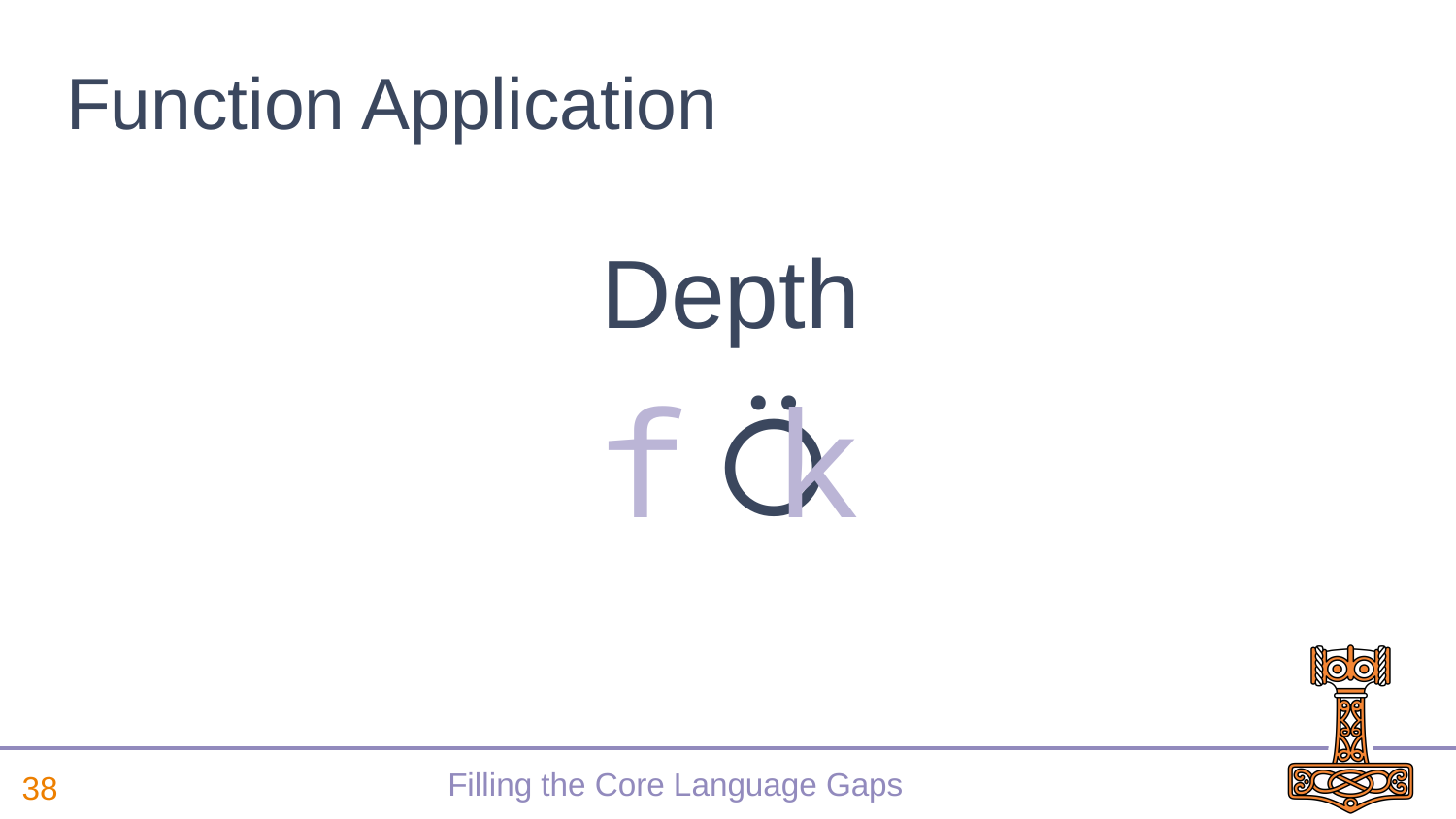

# Function Application
Depth

f
⍥
k